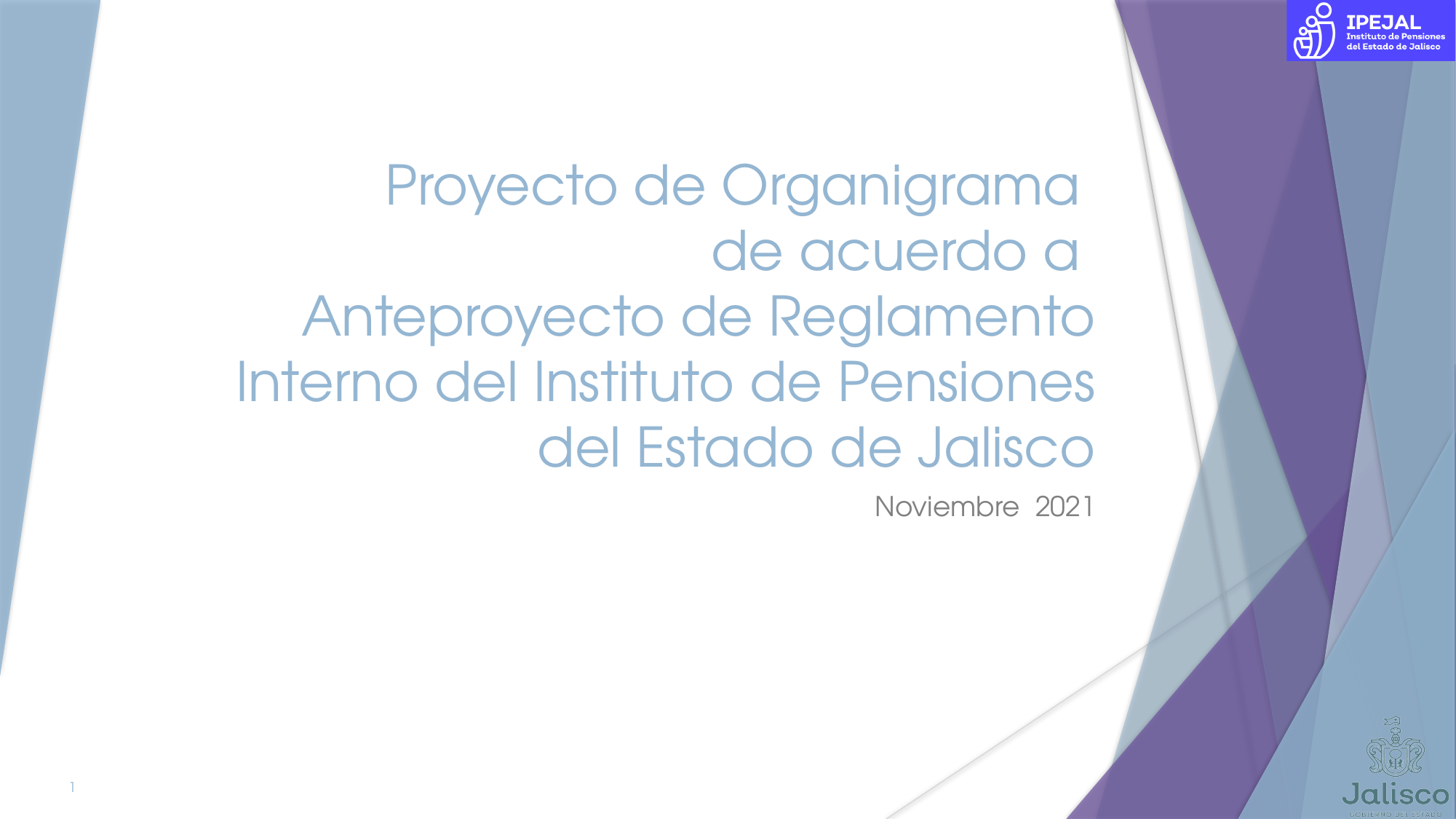

# Proyecto de Organigrama de acuerdo a Anteproyecto de Reglamento Interno del Instituto de Pensiones del Estado de Jalisco
Noviembre  2021
1